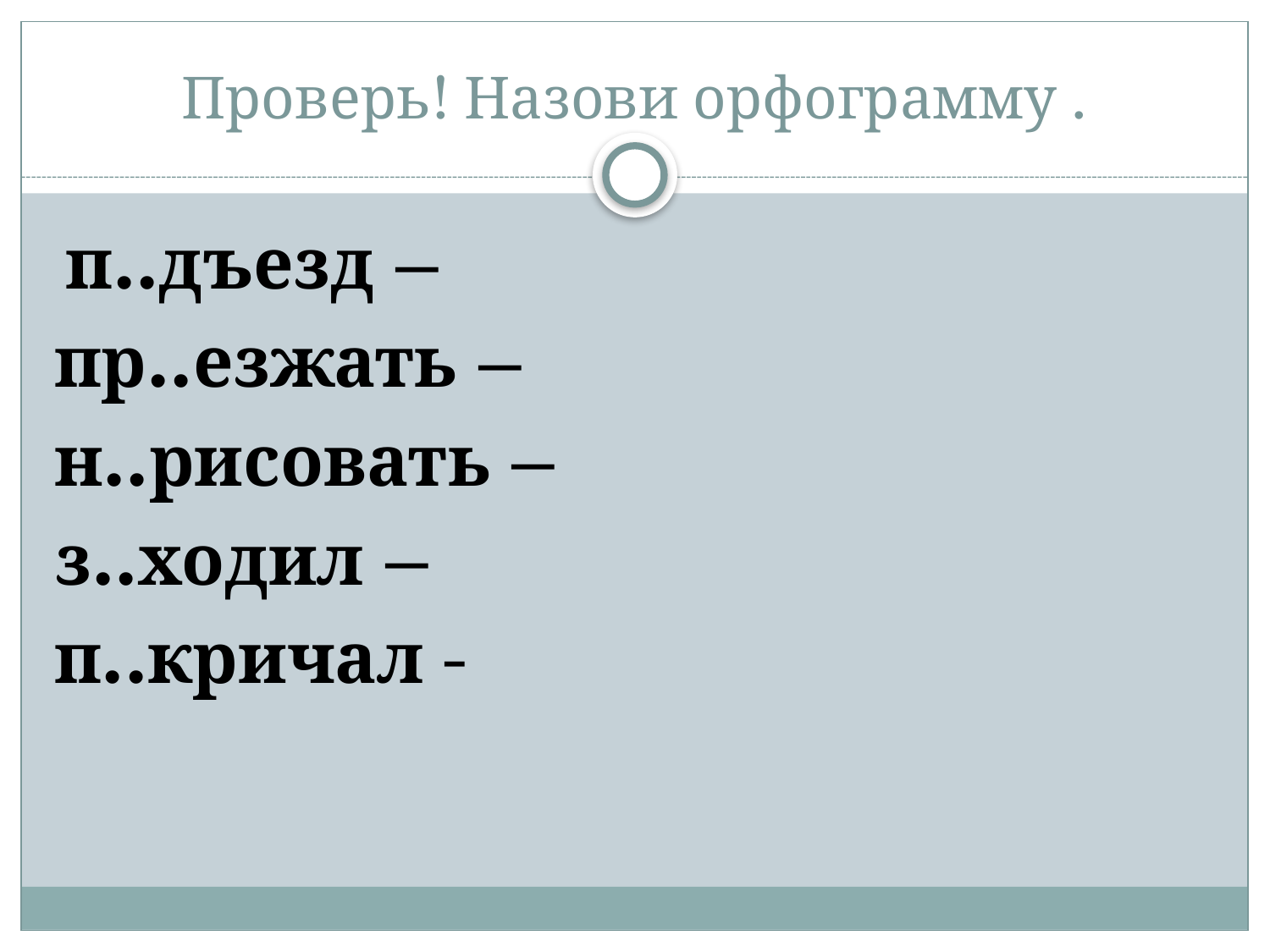

# Проверь! Назови орфограмму .
 п..дъезд –
пр..езжать –
н..рисовать –
з..ходил –
п..кричал -